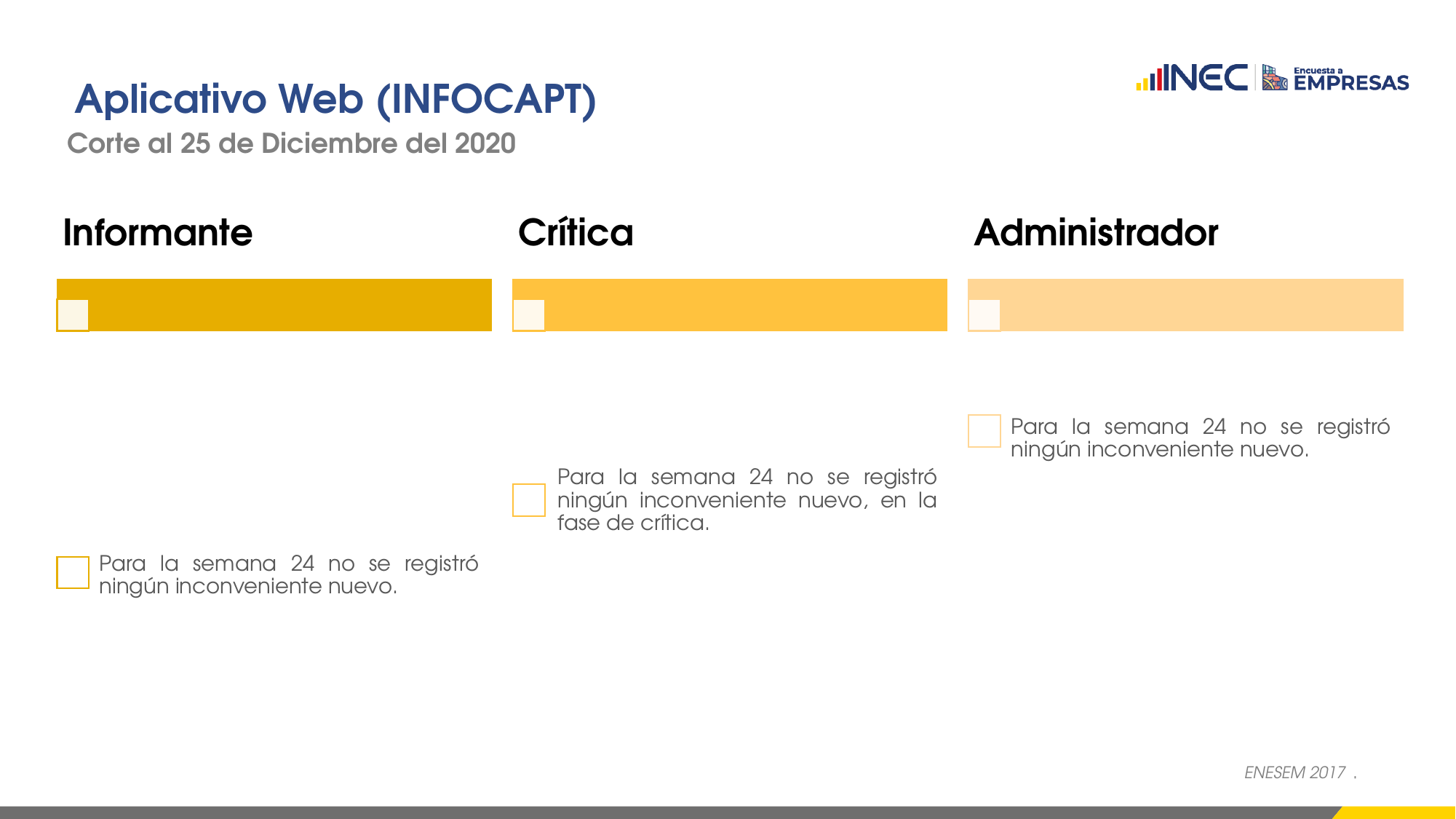

Aplicativo Web (INFOCAPT)
Corte al 25 de Diciembre del 2020
Informante
Para la semana 24 no se registró ningún inconveniente nuevo.
Crítica
Para la semana 24 no se registró ningún inconveniente nuevo, en la fase de crítica.
Administrador
Para la semana 24 no se registró ningún inconveniente nuevo.

ENESEM 2017